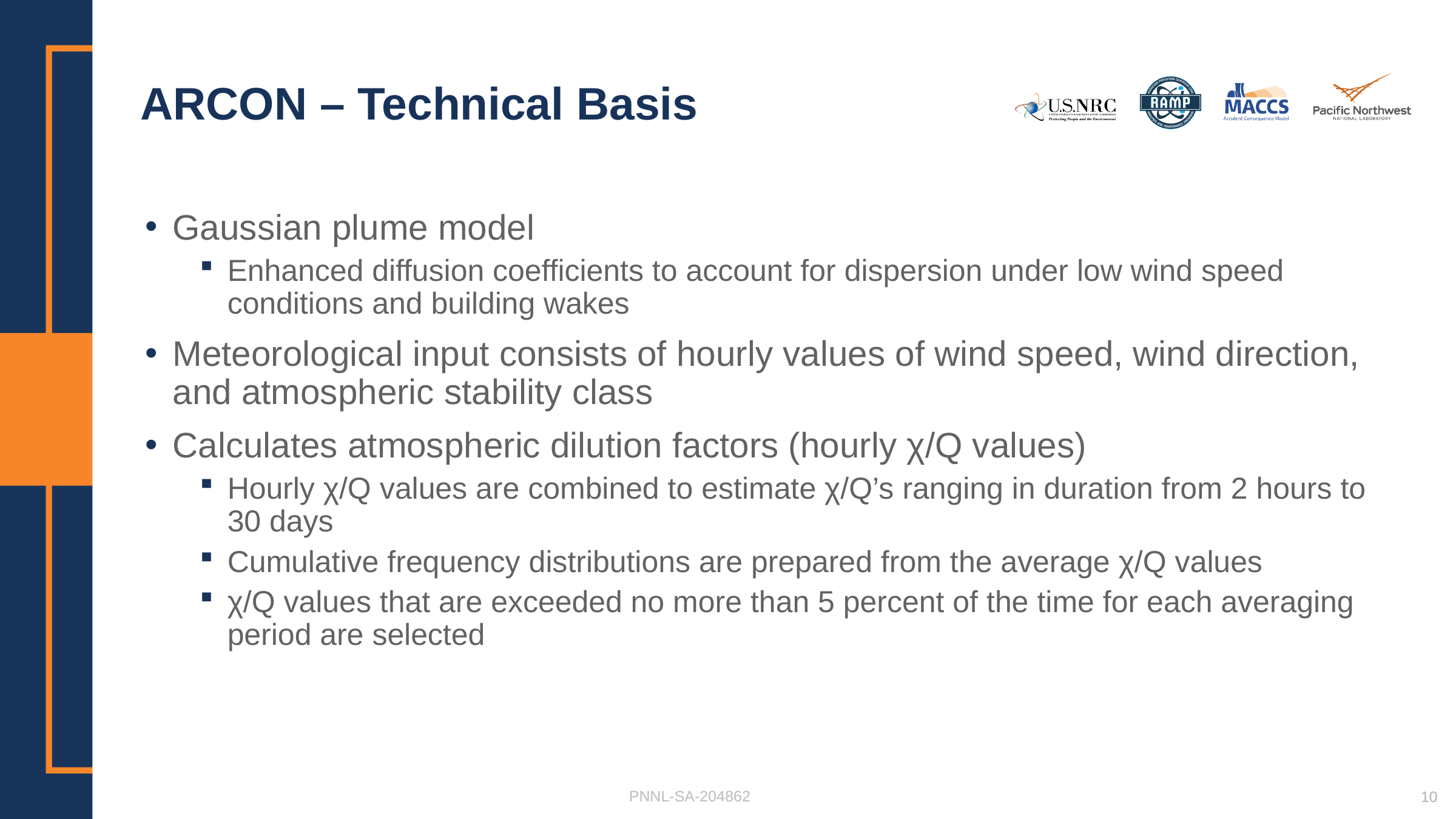

# ARCON – Technical Basis
Gaussian plume model
Enhanced diffusion coefficients to account for dispersion under low wind speed conditions and building wakes
Meteorological input consists of hourly values of wind speed, wind direction, and atmospheric stability class
Calculates atmospheric dilution factors (hourly χ/Q values)
Hourly χ/Q values are combined to estimate χ/Q’s ranging in duration from 2 hours to 30 days
Cumulative frequency distributions are prepared from the average χ/Q values
χ/Q values that are exceeded no more than 5 percent of the time for each averaging period are selected

PNNL-SA-204862
10